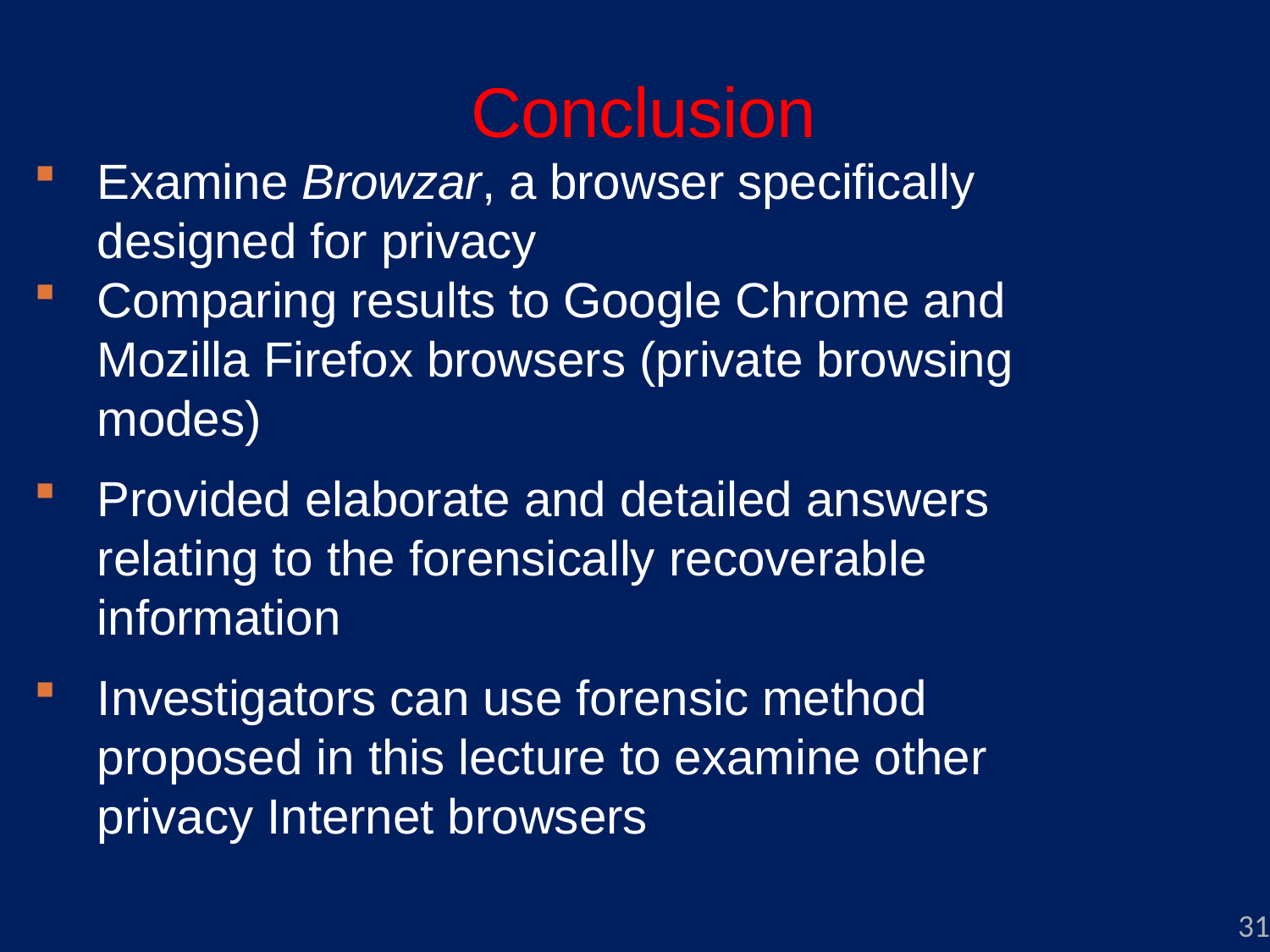

# Conclusion
Examine Browzar, a browser specifically designed for privacy
Comparing results to Google Chrome and Mozilla Firefox browsers (private browsing modes)
Provided elaborate and detailed answers relating to the forensically recoverable information
Investigators can use forensic method proposed in this lecture to examine other privacy Internet browsers
31